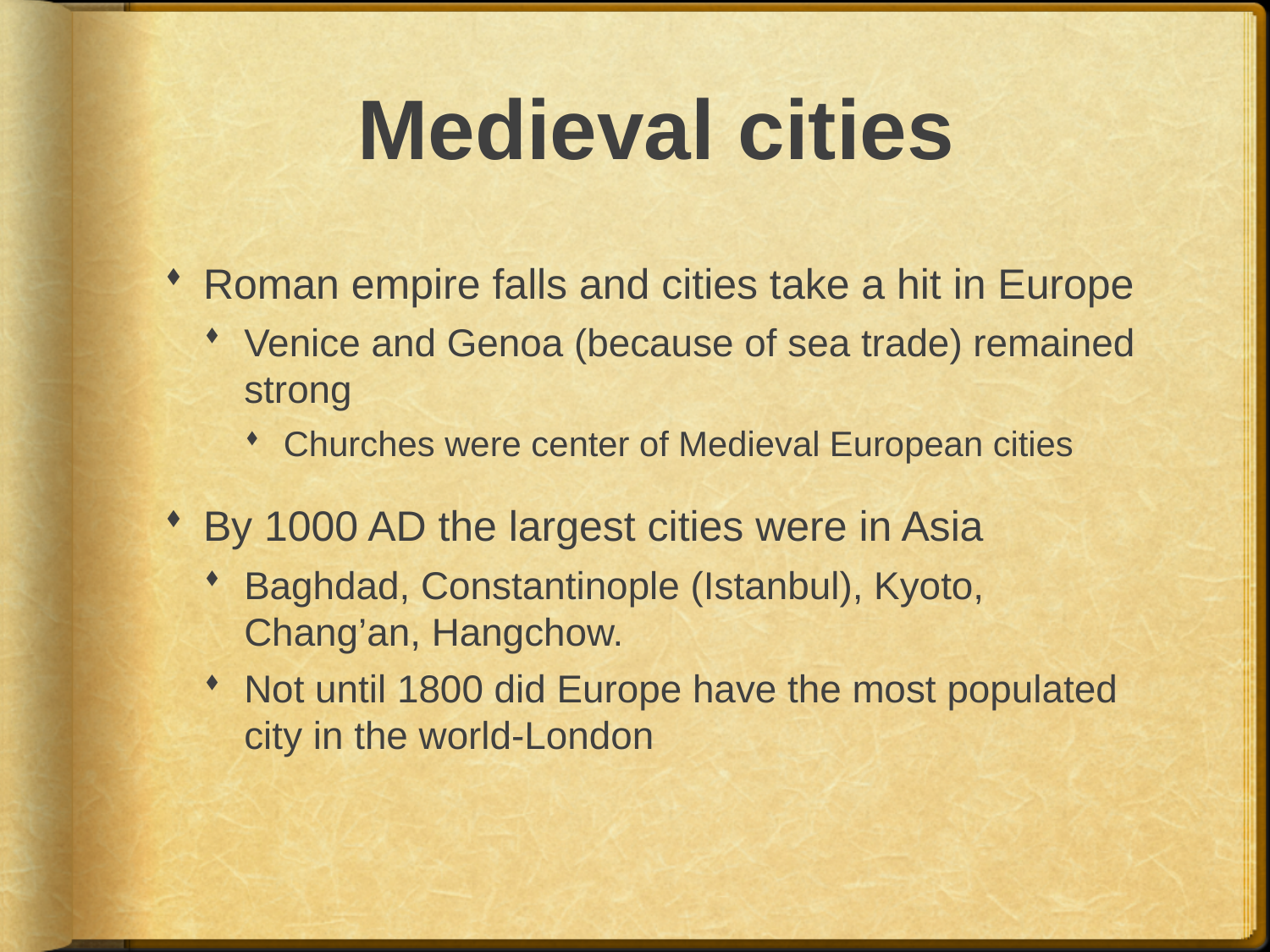

# Medieval cities
Roman empire falls and cities take a hit in Europe
Venice and Genoa (because of sea trade) remained strong
Churches were center of Medieval European cities
By 1000 AD the largest cities were in Asia
Baghdad, Constantinople (Istanbul), Kyoto, Chang’an, Hangchow.
Not until 1800 did Europe have the most populated city in the world-London